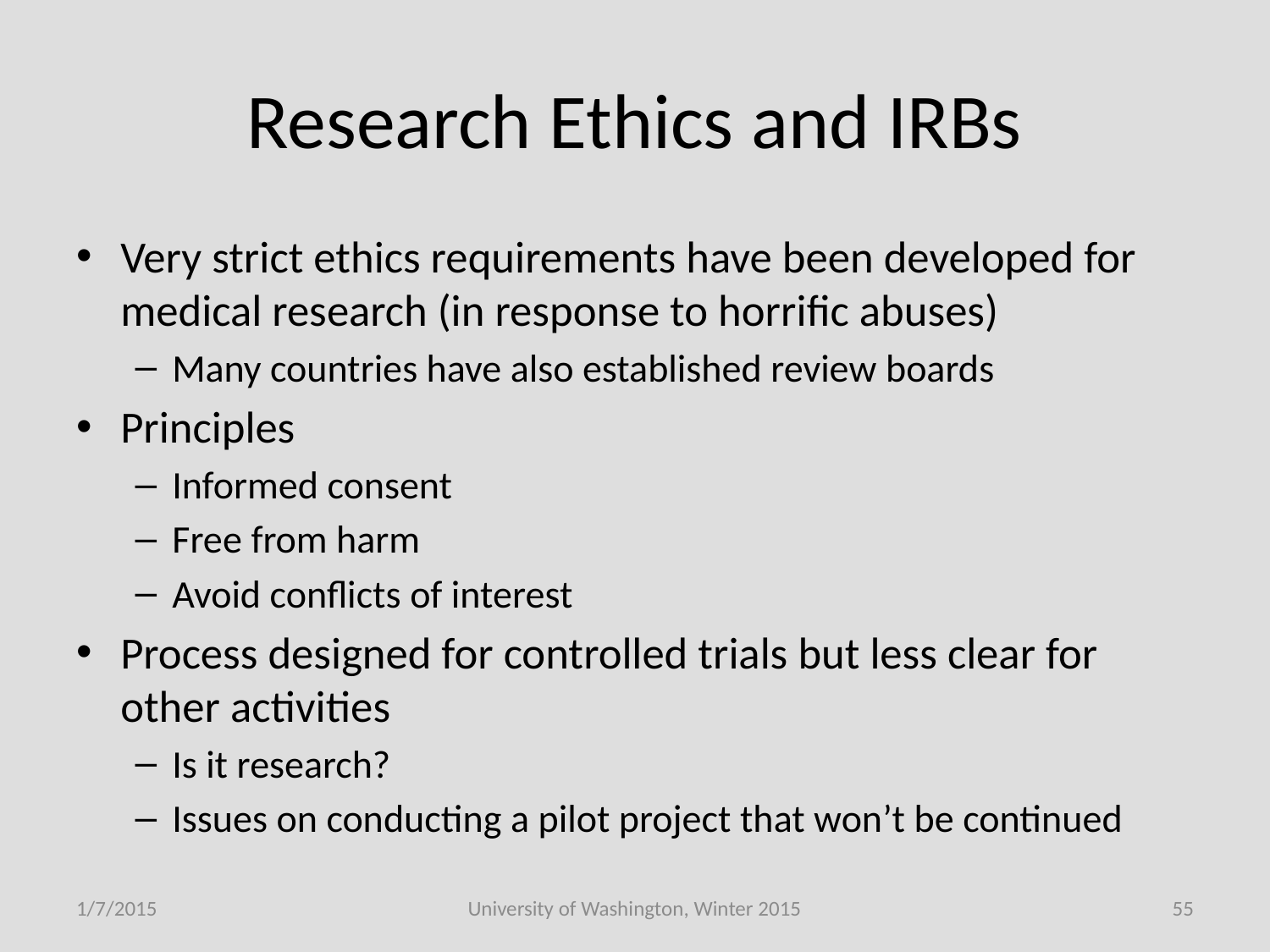

# Research Ethics and IRBs
Very strict ethics requirements have been developed for medical research (in response to horrific abuses)
Many countries have also established review boards
Principles
Informed consent
Free from harm
Avoid conflicts of interest
Process designed for controlled trials but less clear for other activities
Is it research?
Issues on conducting a pilot project that won’t be continued
1/7/2015
University of Washington, Winter 2015
55